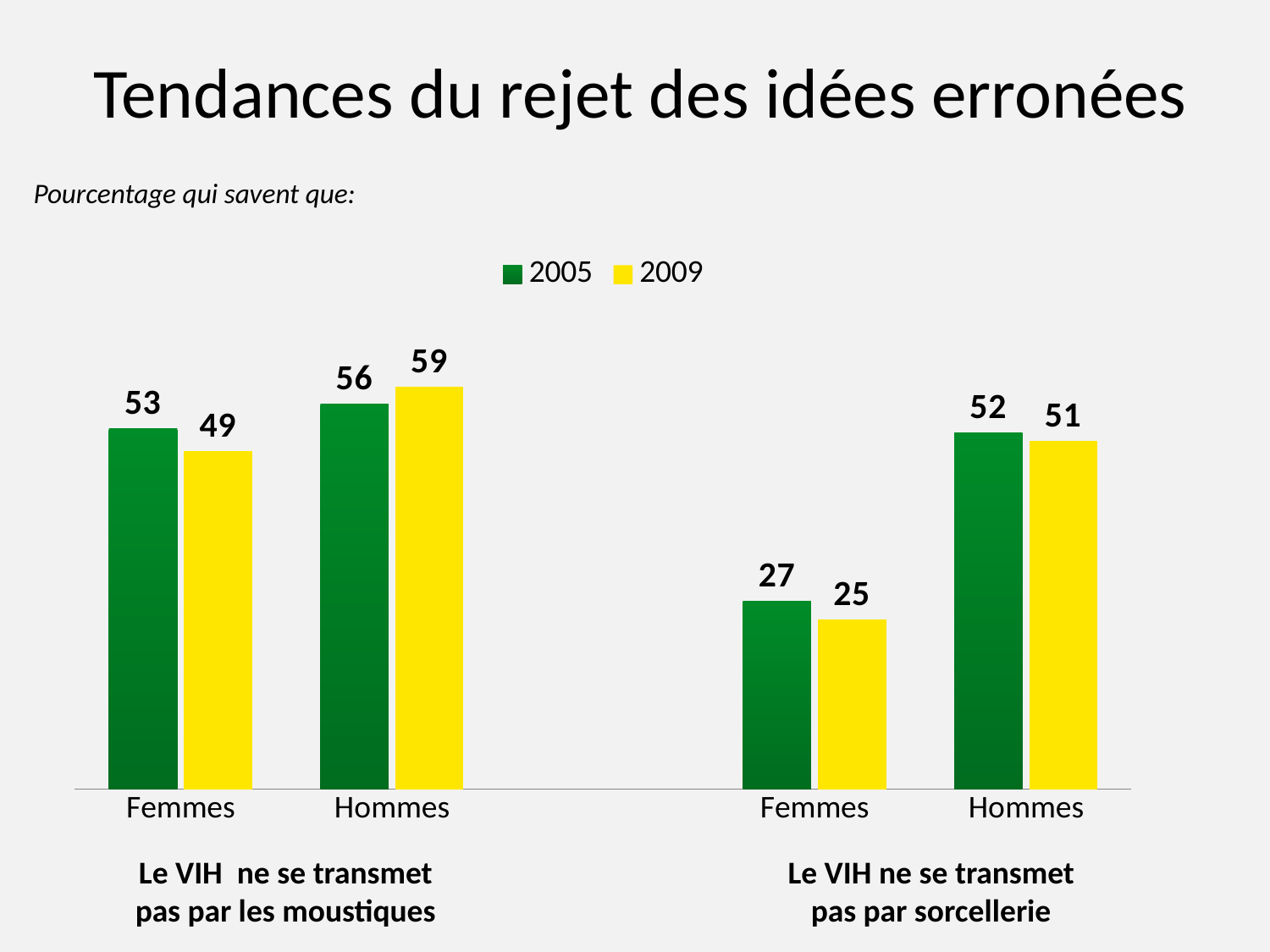

# Tendances du rejet des idées erronées
Pourcentage qui savent que:

### Chart

| Category | 2005 | 2009 |
|---|---|---|
| Femmes | 52.5 | 49.3 |
| Hommes | 56.1 | 58.6 |
|  | None | None |
| Femmes | 27.4 | 24.7 |
| Hommes | 51.9 | 50.7 |
Le VIH  ne se transmet pas par les moustiques
Le VIH ne se transmet pas par sorcellerie